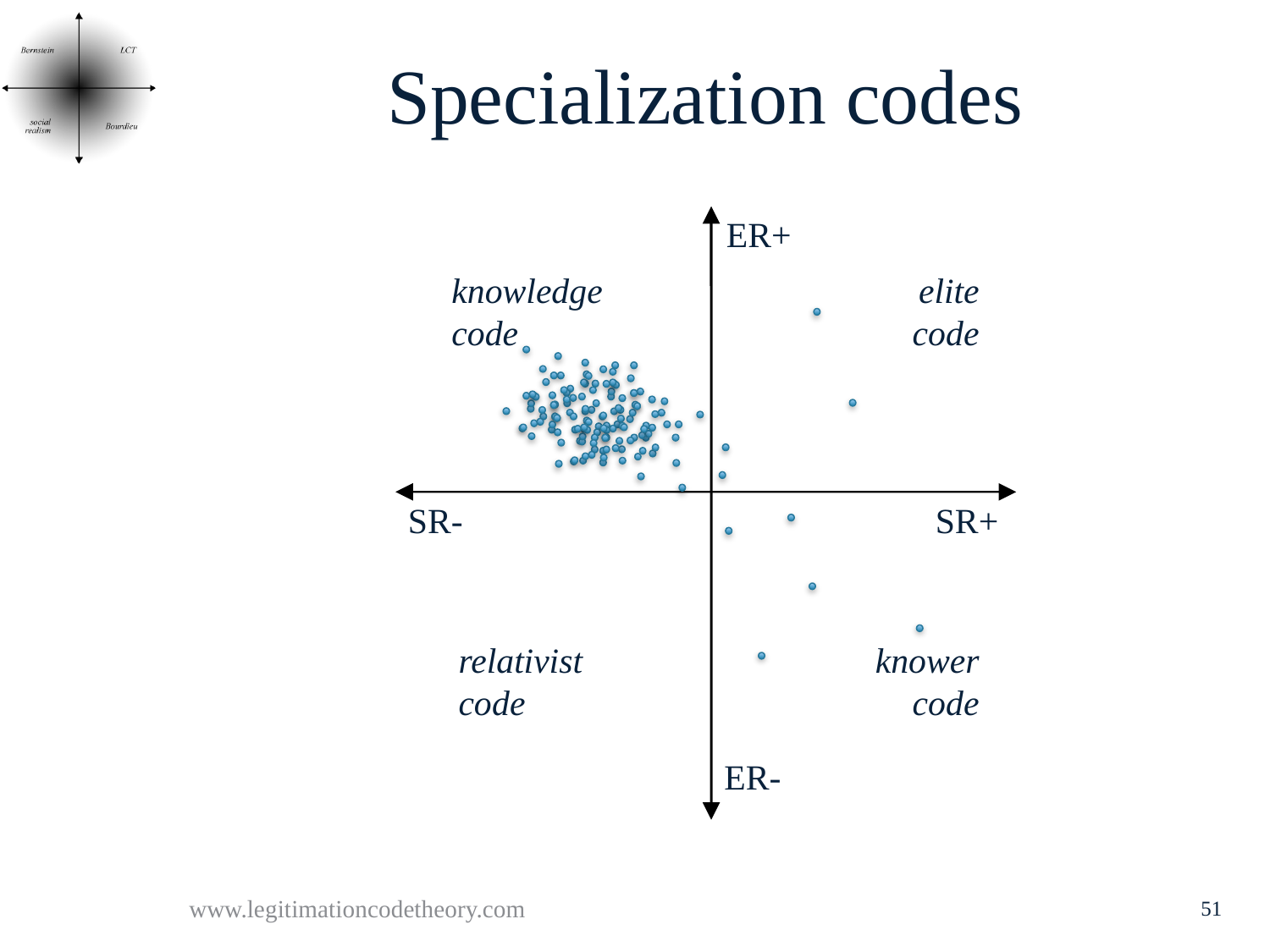

# Specialization codes

ER+
ER-
knowledge
code
elite
code

SR-
SR+

relativist
code
knower
code

www.legitimationcodetheory.com
51